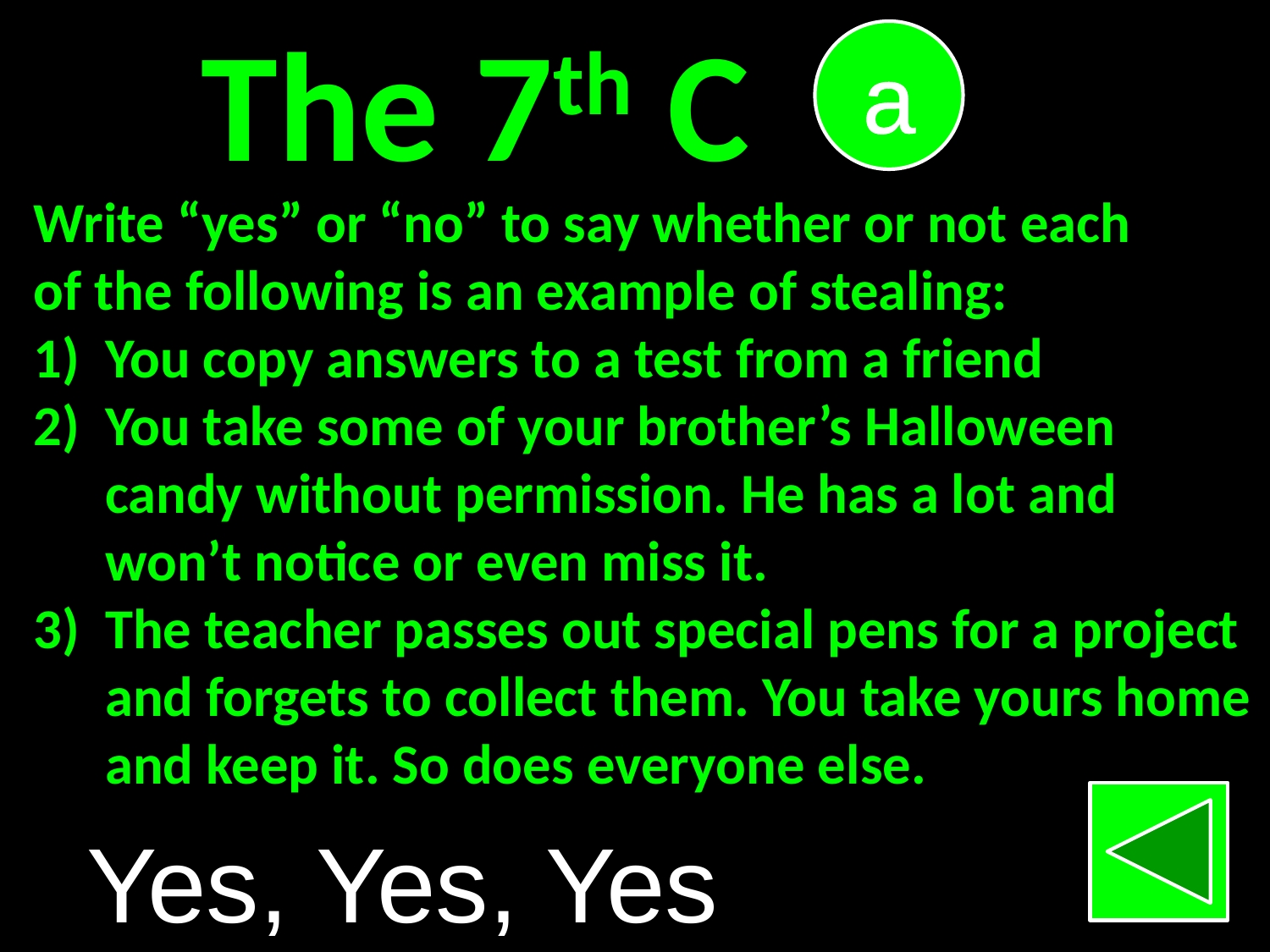

The 7th C
a
Write “yes” or “no” to say whether or not each
of the following is an example of stealing:
You copy answers to a test from a friend
You take some of your brother’s Halloween candy without permission. He has a lot and won’t notice or even miss it.
The teacher passes out special pens for a project  and forgets to collect them. You take yours home and keep it. So does everyone else.

Yes, Yes, Yes